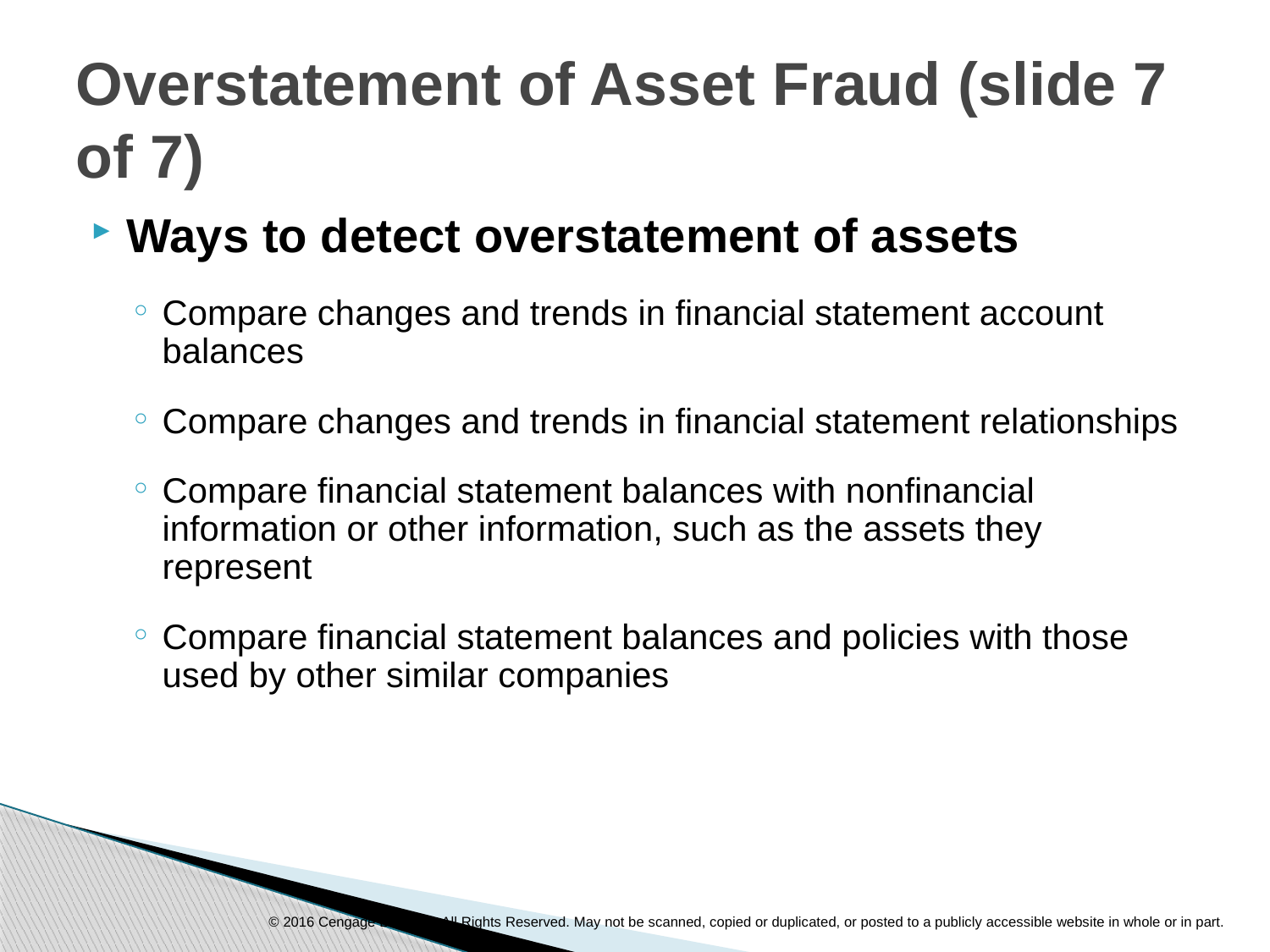

# Overstatement of Asset Fraud (slide 7 of 7)
Ways to detect overstatement of assets

Compare changes and trends in financial statement account balances

Compare changes and trends in financial statement relationships

Compare financial statement balances with nonfinancial information or other information, such as the assets they represent

Compare financial statement balances and policies with those used by other similar companies
© 2016 Cengage Learning. All Rights Reserved. May not be scanned, copied or duplicated, or posted to a publicly accessible website in whole or in part.
© 2011 Cengage Learning. All Rights Reserved. May not be copied, scanned, or duplicated, in whole or in part, except for use as permitted in a license distributed with a certain product or service or otherwise on a password-protected website for classroom use.